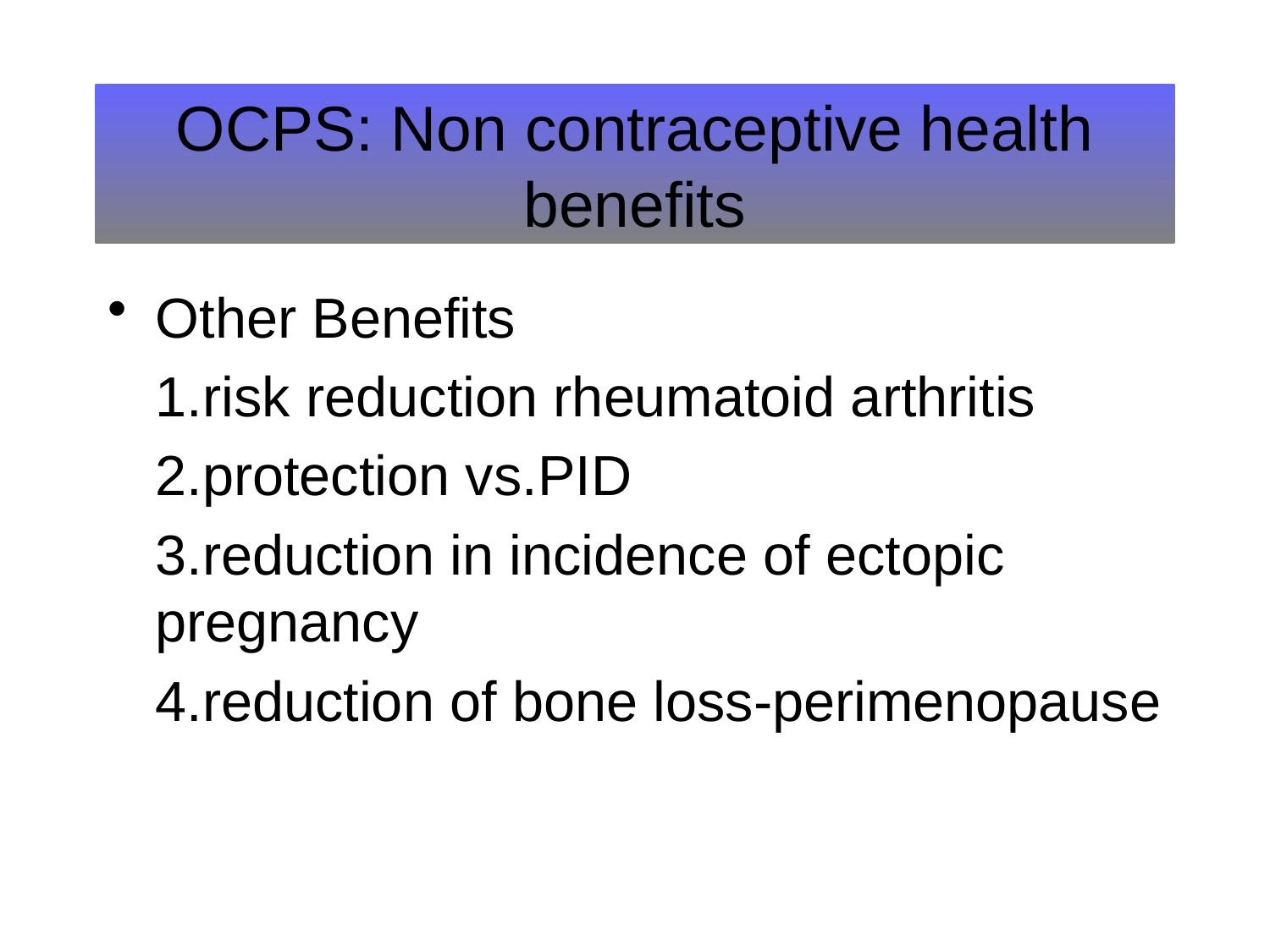

# OCPS: Non contraceptive health benefits
Other Benefits
	1.risk reduction rheumatoid arthritis
	2.protection vs.PID
	3.reduction in incidence of ectopic pregnancy
	4.reduction of bone loss-perimenopause